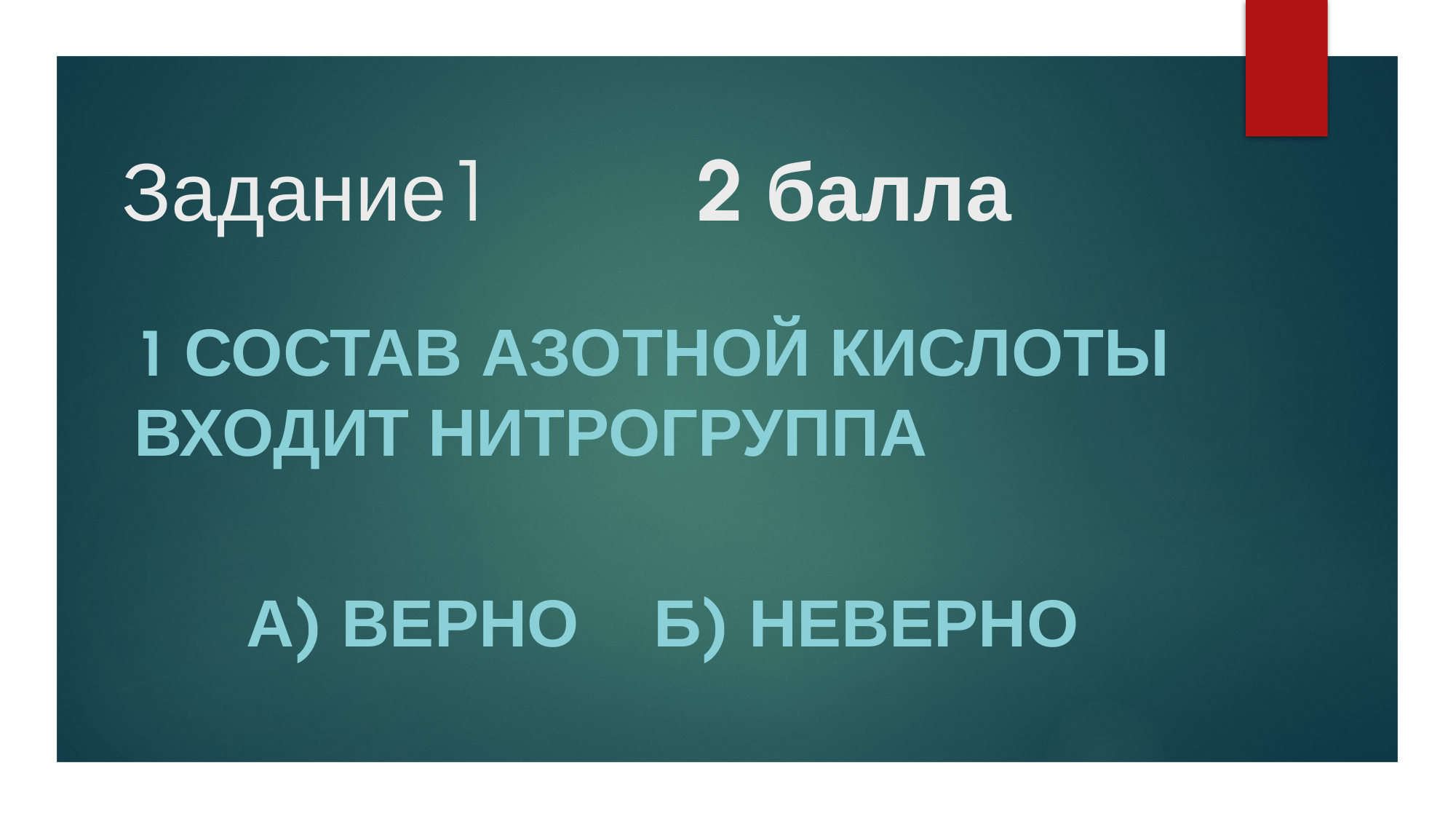

# Задание1         2 балла
1 состав азотной кислоты входит нитрогруппа

      А) верно    б) неверно